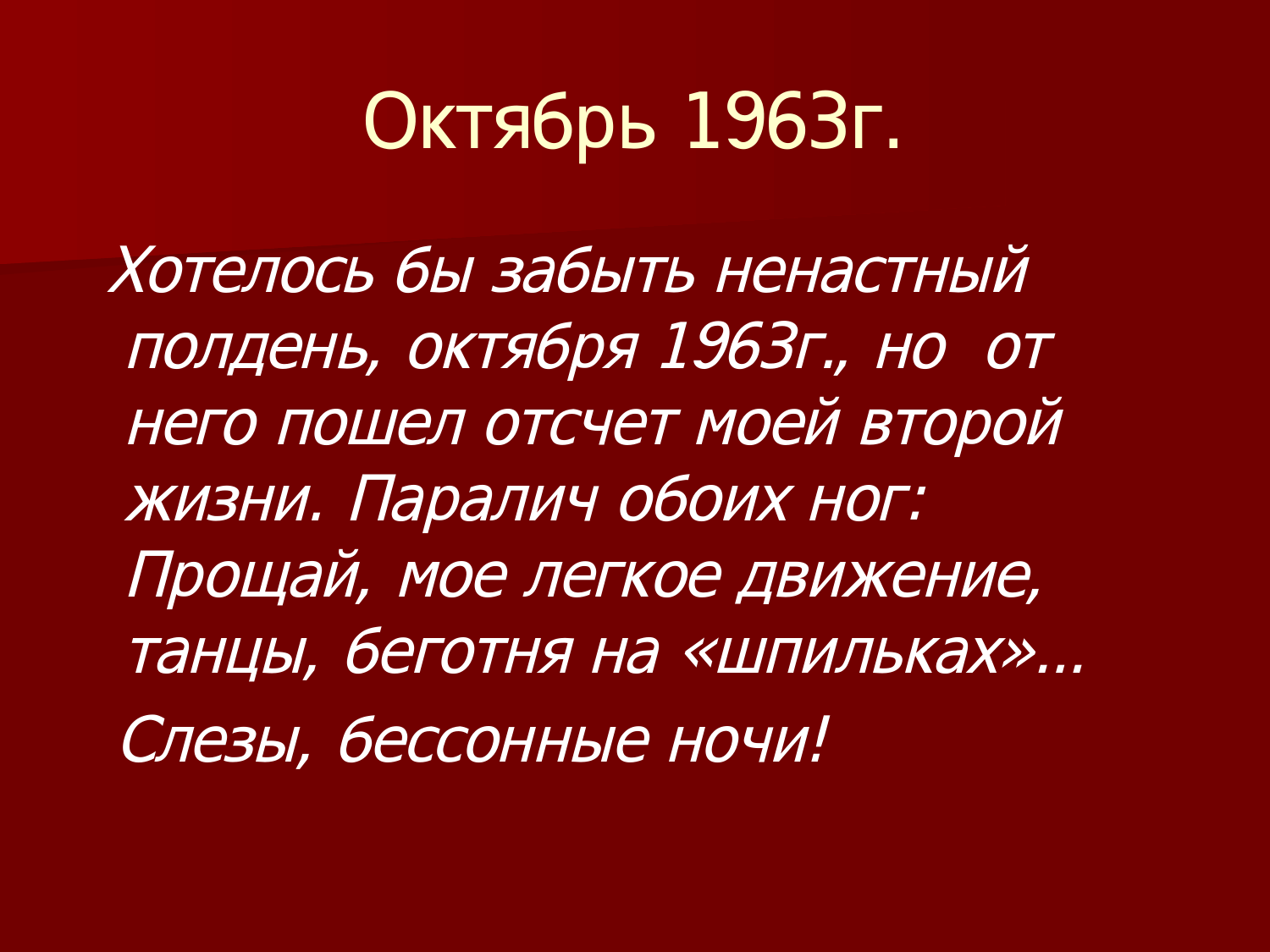

# Октябрь 1963г.
  Хотелось бы забыть ненастный полдень, октября 1963г., но  от него пошел отсчет моей второй жизни. Паралич обоих ног: Прощай, мое легкое движение, танцы, беготня на «шпильках»…
  Слезы, бессонные ночи!